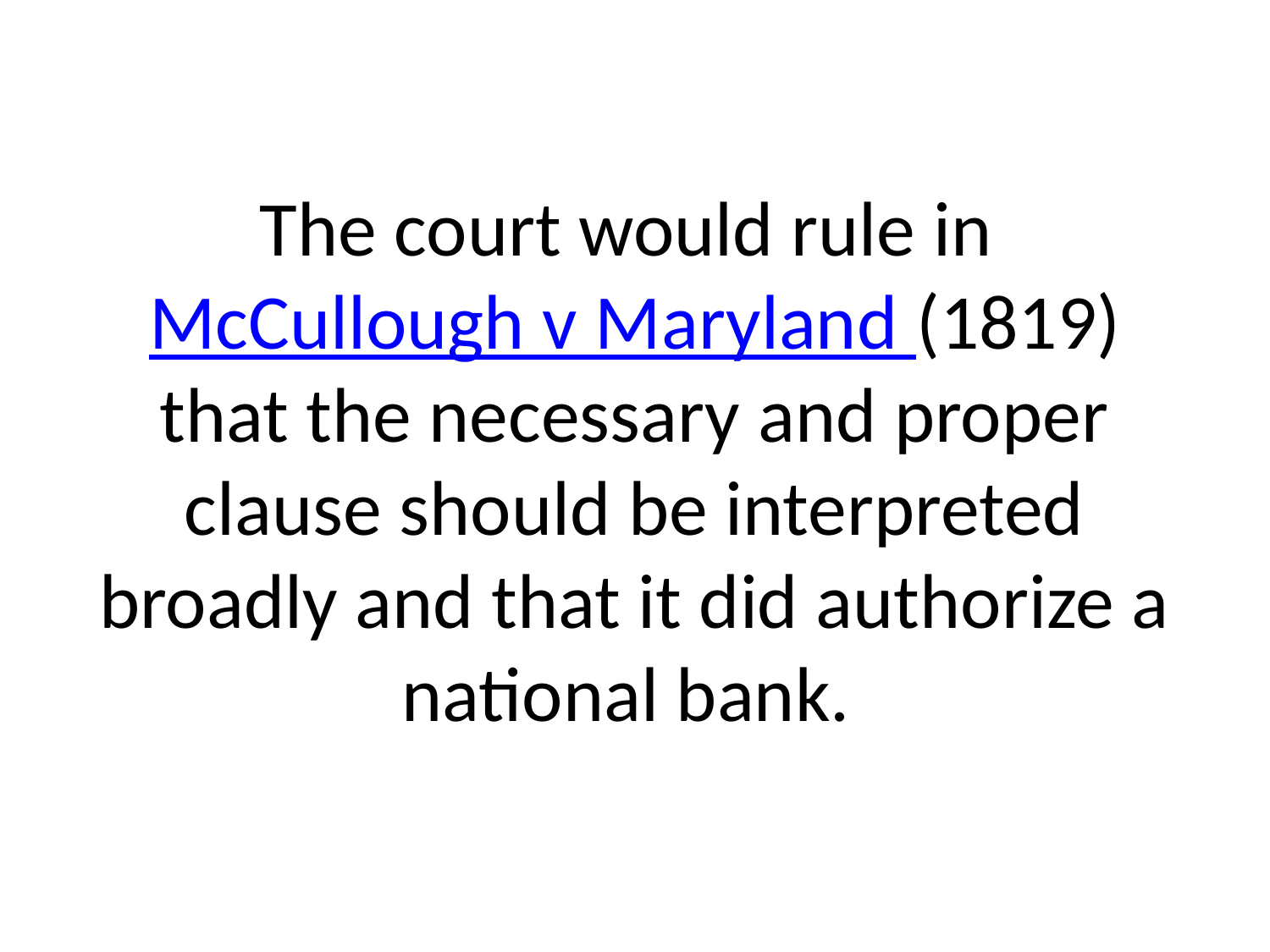

# The court would rule in McCullough v Maryland (1819) that the necessary and proper clause should be interpreted broadly and that it did authorize a national bank.